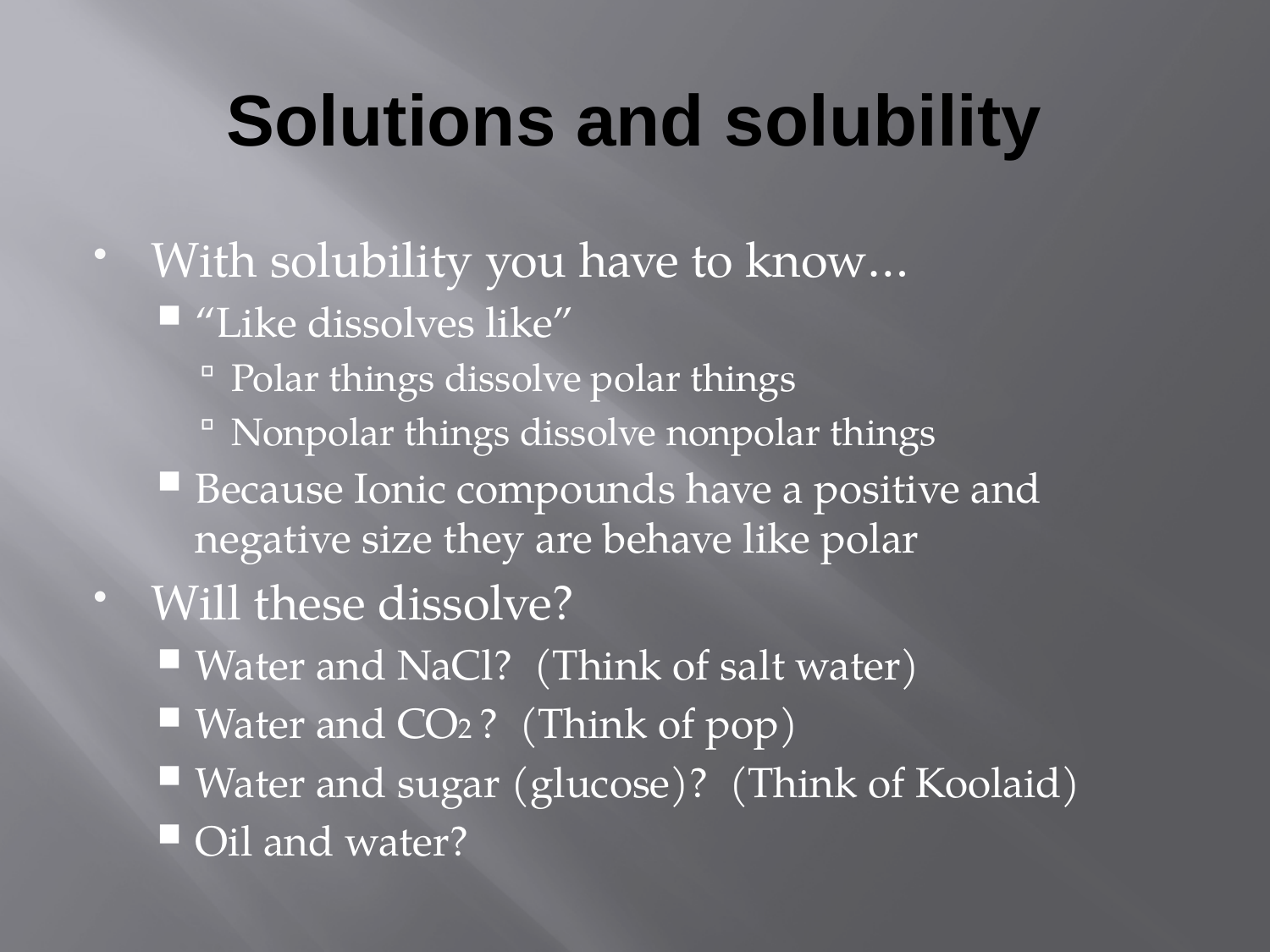

# Solutions and solubility
With solubility you have to know…
“Like dissolves like”
Polar things dissolve polar things
Nonpolar things dissolve nonpolar things
Because Ionic compounds have a positive and negative size they are behave like polar
Will these dissolve?
Water and NaCl?  (Think of salt water)
Water and CO2 ?  (Think of pop)
Water and sugar (glucose)?  (Think of Koolaid)
Oil and water?